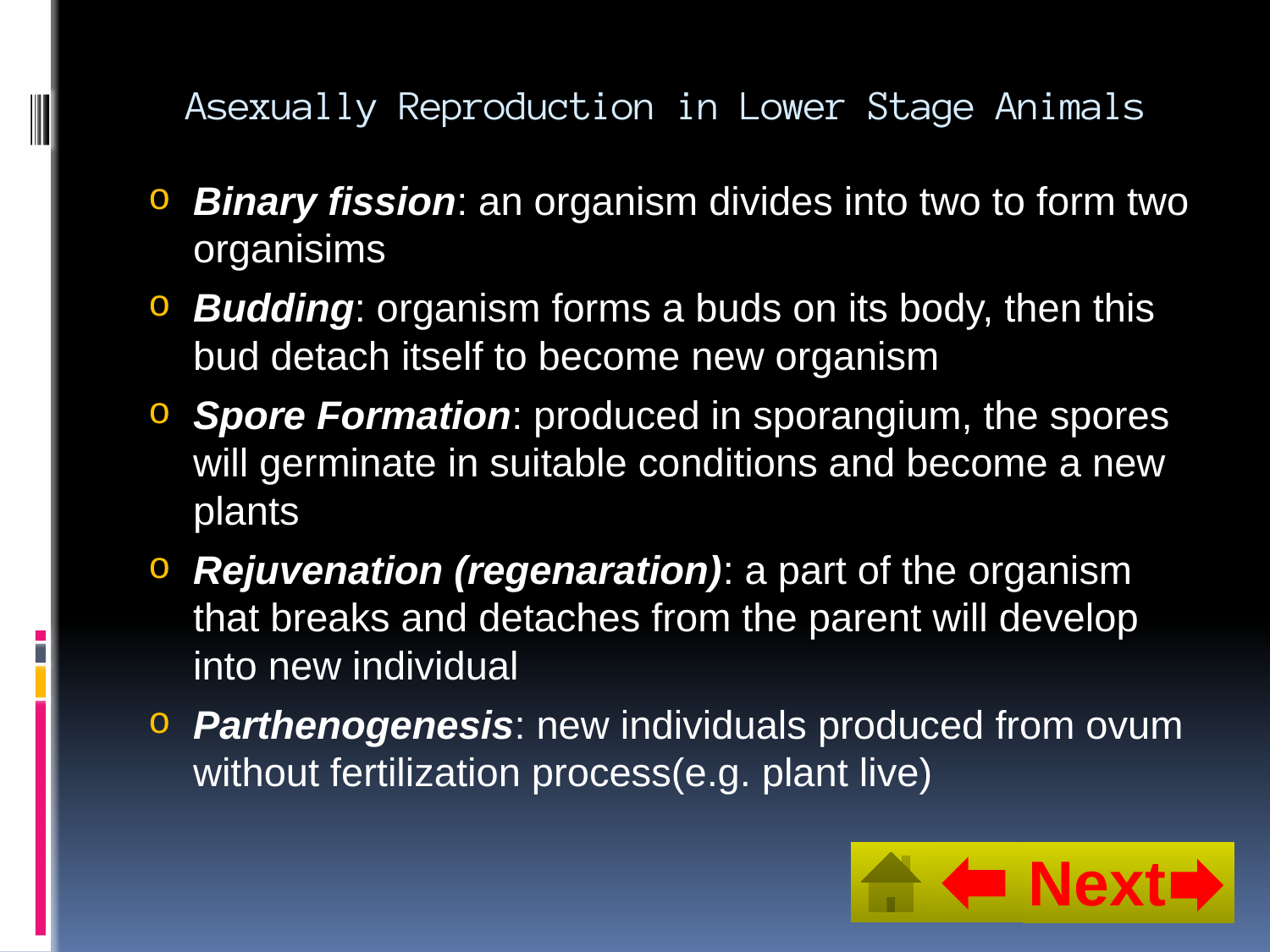

# Asexually Reproduction in Lower Stage Animals
Binary fission: an organism divides into two to form two organisims
Budding: organism forms a buds on its body, then this bud detach itself to become new organism
Spore Formation: produced in sporangium, the spores will germinate in suitable conditions and become a new plants
Rejuvenation (regenaration): a part of the organism that breaks and detaches from the parent will develop into new individual
Parthenogenesis: new individuals produced from ovum without fertilization process(e.g. plant live)

Next